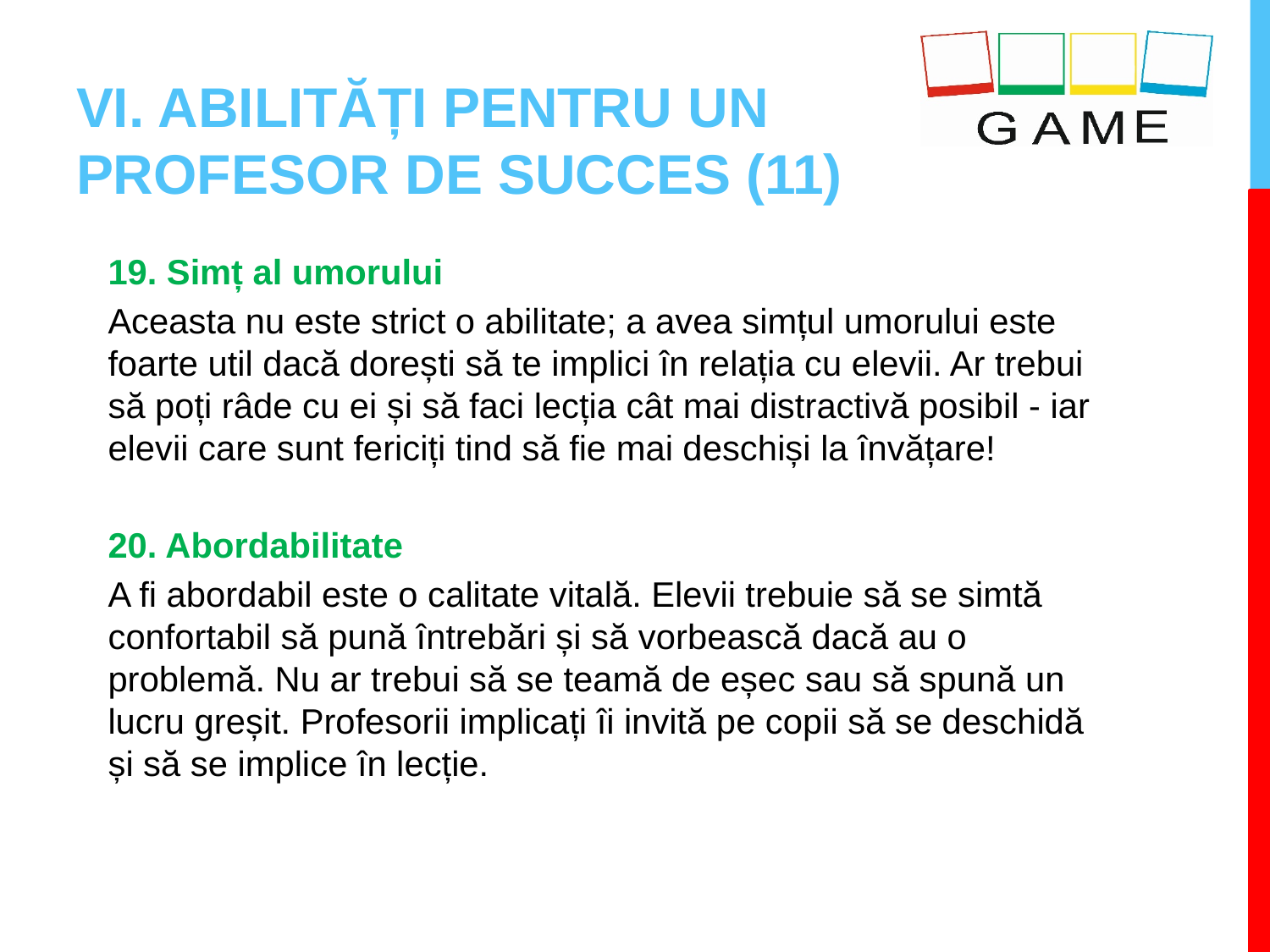

# VI. ABILITĂȚI PENTRU UN PROFESOR DE SUCCES (11)
19. Simț al umorului
Aceasta nu este strict o abilitate; a avea simțul umorului este foarte util dacă dorești să te implici în relația cu elevii. Ar trebui să poți râde cu ei și să faci lecția cât mai distractivă posibil - iar elevii care sunt fericiți tind să fie mai deschiși la învățare!

20. Abordabilitate
A fi abordabil este o calitate vitală. Elevii trebuie să se simtă confortabil să pună întrebări și să vorbească dacă au o problemă. Nu ar trebui să se teamă de eșec sau să spună un lucru greșit. Profesorii implicați îi invită pe copii să se deschidă și să se implice în lecție.